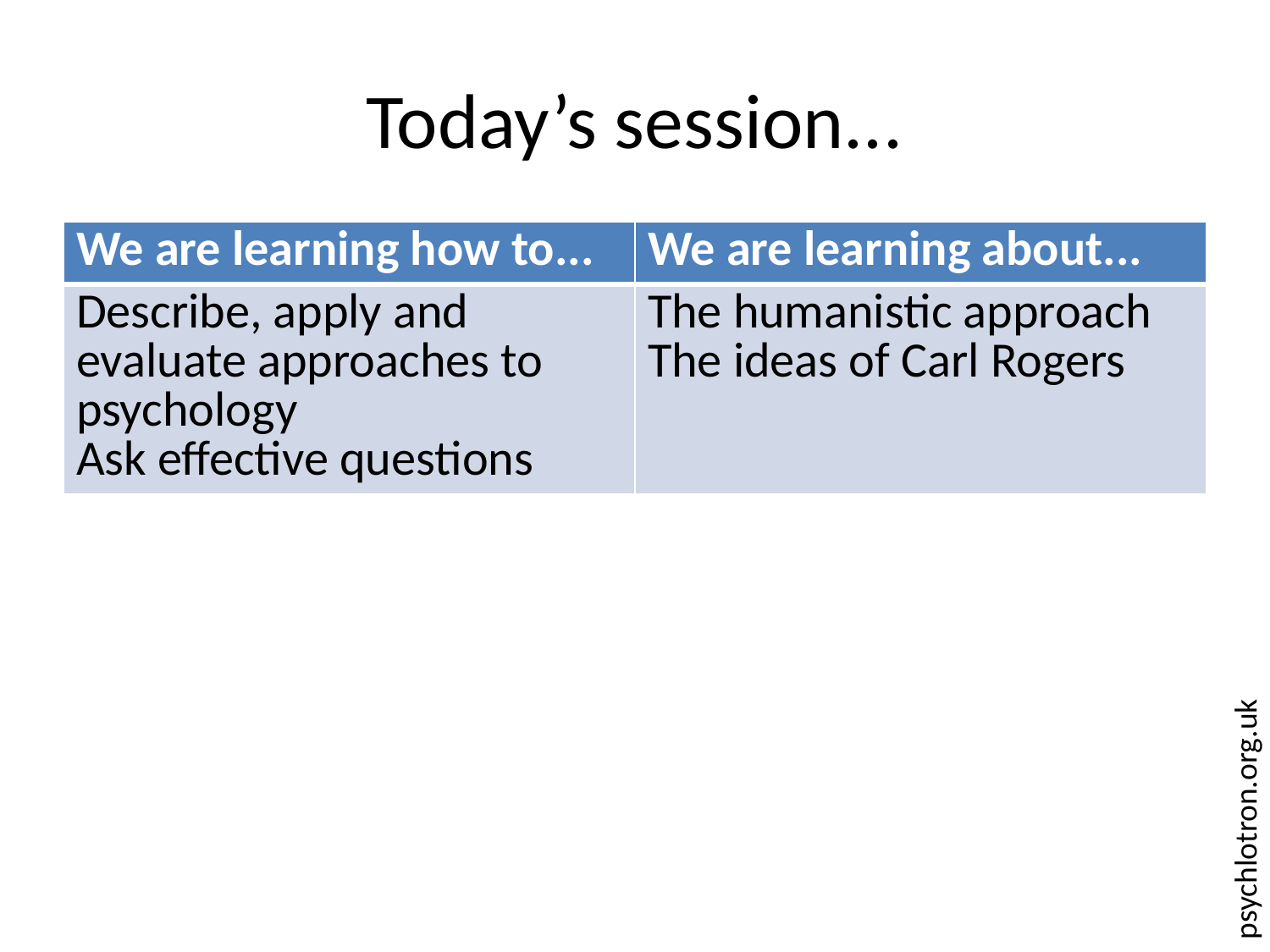

# Today’s session...
| We are learning how to... | We are learning about... |
| --- | --- |
| Describe, apply and evaluate approaches to psychology Ask effective questions | The humanistic approach The ideas of Carl Rogers |